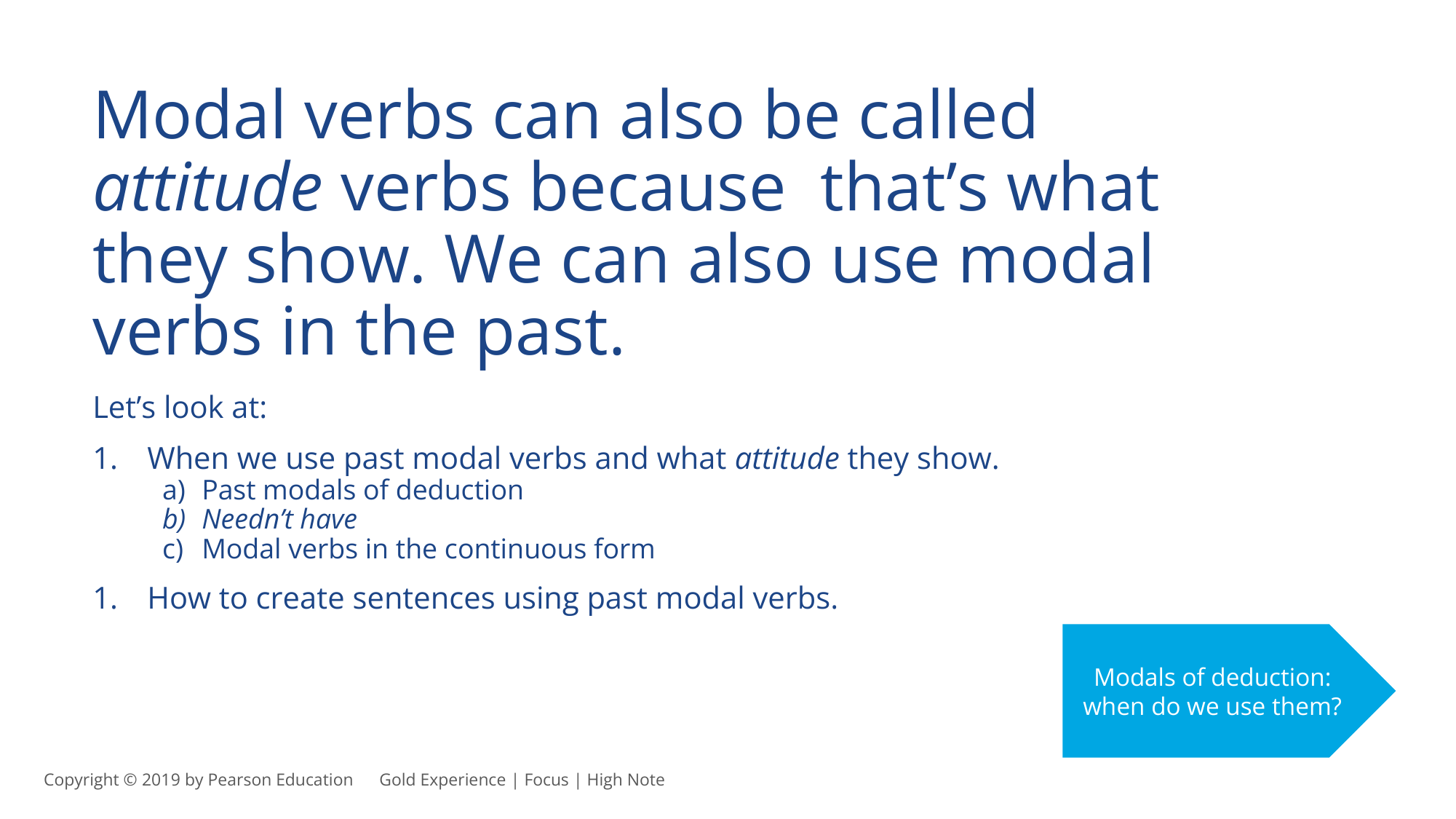

Modal verbs can also be called attitude verbs because  that’s what they show. We can also use modal verbs in the past.
Let’s look at:
When we use past modal verbs and what attitude they show.
Past modals of deduction
Needn’t have
Modal verbs in the continuous form
How to create sentences using past modal verbs.

Modals of deduction: when do we use them?
Copyright © 2019 by Pearson Education      Gold Experience | Focus | High Note